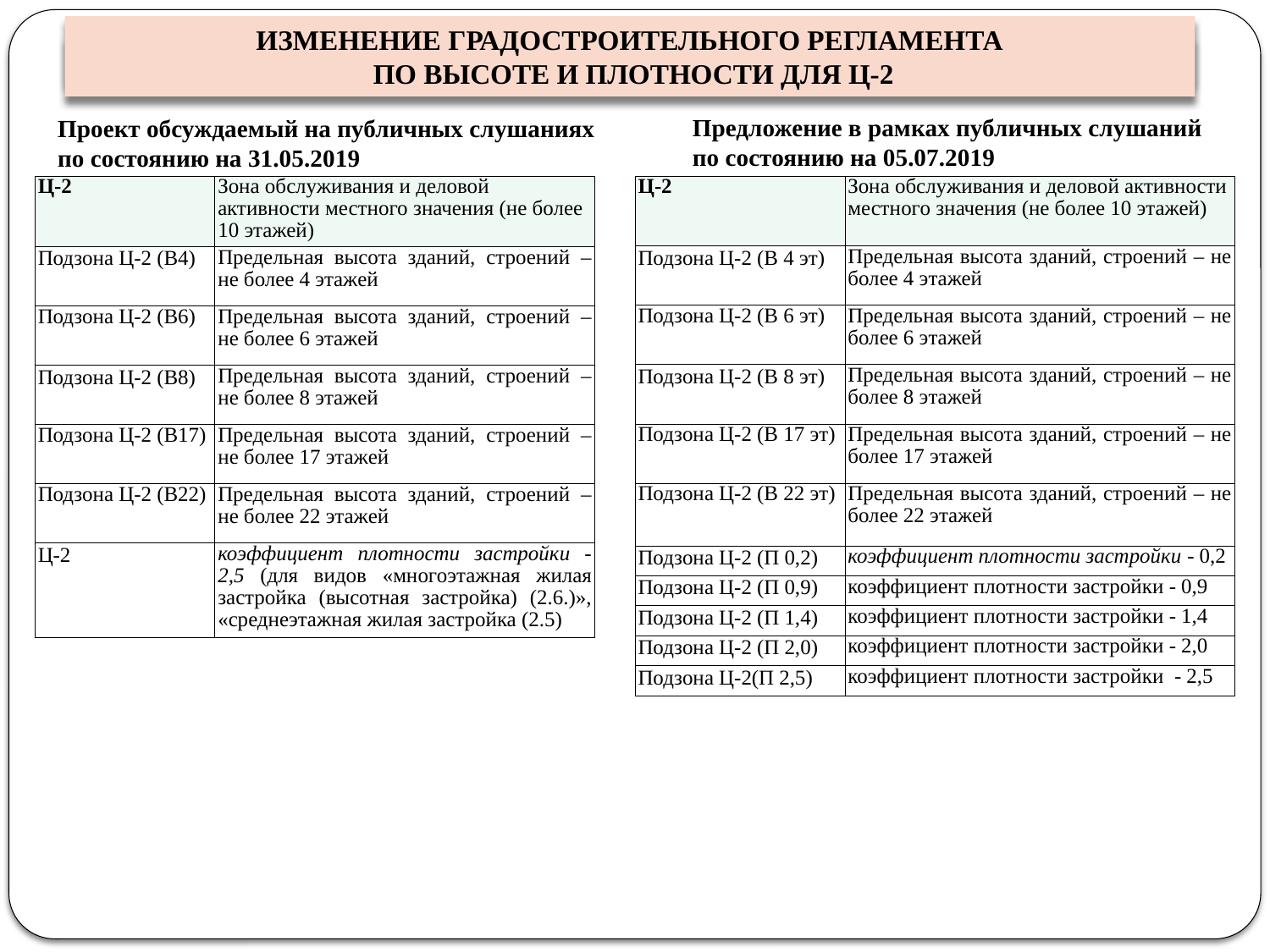

ИЗМЕНЕНИЕ ГРАДОСТРОИТЕЛЬНОГО РЕГЛАМЕНТА
 ПО ВЫСОТЕ И ПЛОТНОСТИ ДЛЯ Ц-2
ПРЕДЛОЖЕНИЯ В ГРАДОСТРОИТЕЛЬНЫЙ РЕГЛАМЕНТ ПО ВЫСОТЕ ДЛЯ Ц-2
Проект обсуждаемый на публичных слушаниях по состоянию на 31.05.2019
Предложение в рамках публичных слушаний по состоянию на 05.07.2019
| Ц-2 | Зона обслуживания и деловой активности местного значения (не более 10 этажей) |
| --- | --- |
| Подзона Ц-2 (В4) | Предельная высота зданий, строений – не более 4 этажей |
| Подзона Ц-2 (В6) | Предельная высота зданий, строений – не более 6 этажей |
| Подзона Ц-2 (В8) | Предельная высота зданий, строений – не более 8 этажей |
| Подзона Ц-2 (В17) | Предельная высота зданий, строений – не более 17 этажей |
| Подзона Ц-2 (В22) | Предельная высота зданий, строений – не более 22 этажей |
| Ц-2 | коэффициент плотности застройки - 2,5 (для видов «многоэтажная жилая застройка (высотная застройка) (2.6.)», «среднеэтажная жилая застройка (2.5) |
| Ц-2 | Зона обслуживания и деловой активности местного значения (не более 10 этажей) |
| --- | --- |
| Подзона Ц-2 (В 4 эт) | Предельная высота зданий, строений – не более 4 этажей |
| Подзона Ц-2 (В 6 эт) | Предельная высота зданий, строений – не более 6 этажей |
| Подзона Ц-2 (В 8 эт) | Предельная высота зданий, строений – не более 8 этажей |
| Подзона Ц-2 (В 17 эт) | Предельная высота зданий, строений – не более 17 этажей |
| Подзона Ц-2 (В 22 эт) | Предельная высота зданий, строений – не более 22 этажей |
| Подзона Ц-2 (П 0,2) | коэффициент плотности застройки - 0,2 |
| Подзона Ц-2 (П 0,9) | коэффициент плотности застройки - 0,9 |
| Подзона Ц-2 (П 1,4) | коэффициент плотности застройки - 1,4 |
| Подзона Ц-2 (П 2,0) | коэффициент плотности застройки - 2,0 |
| Подзона Ц-2(П 2,5) | коэффициент плотности застройки - 2,5 |